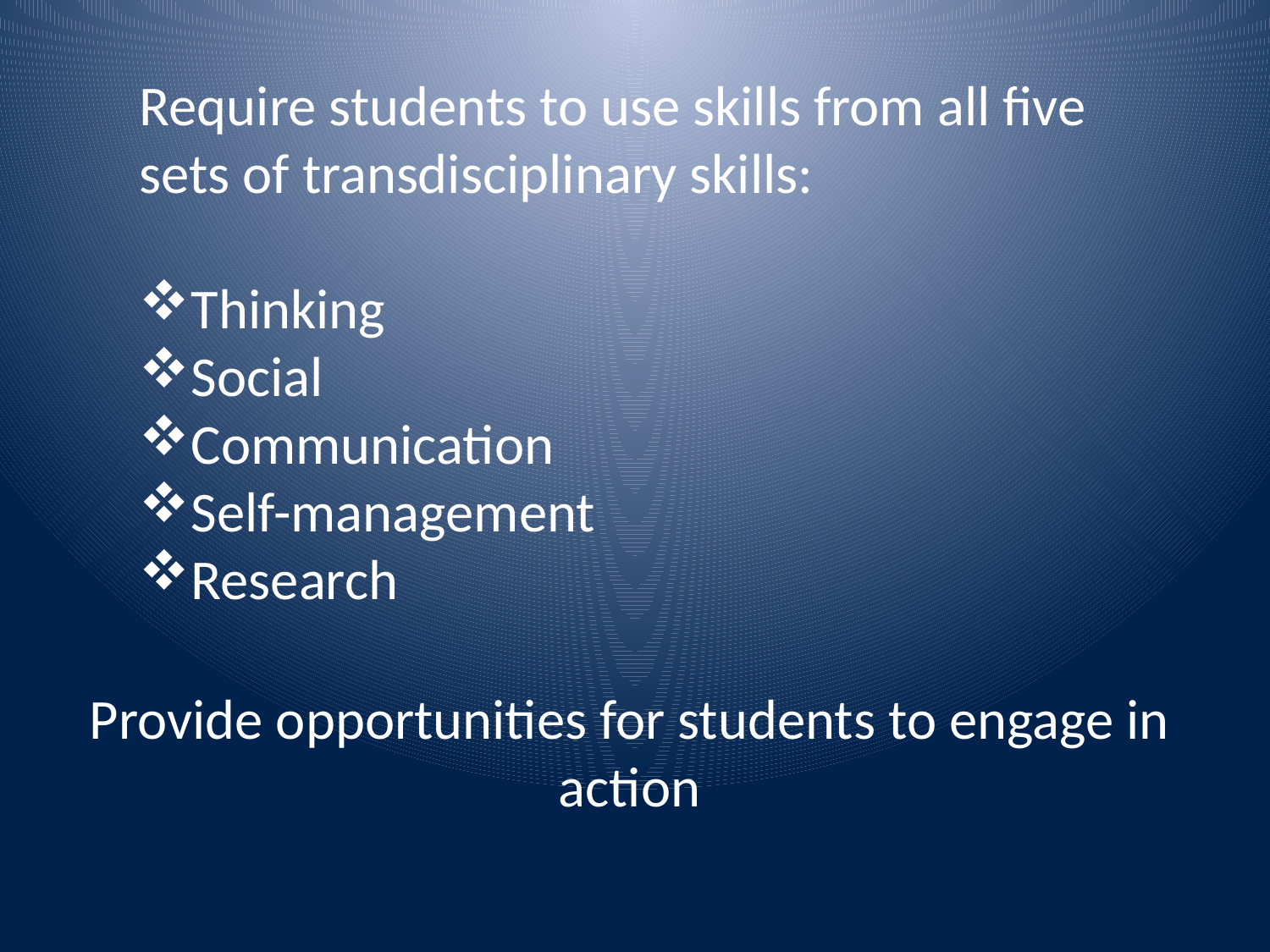

Require students to use skills from all five sets of transdisciplinary skills:

Thinking
Social
Communication
Self-management
Research
Provide opportunities for students to engage in action